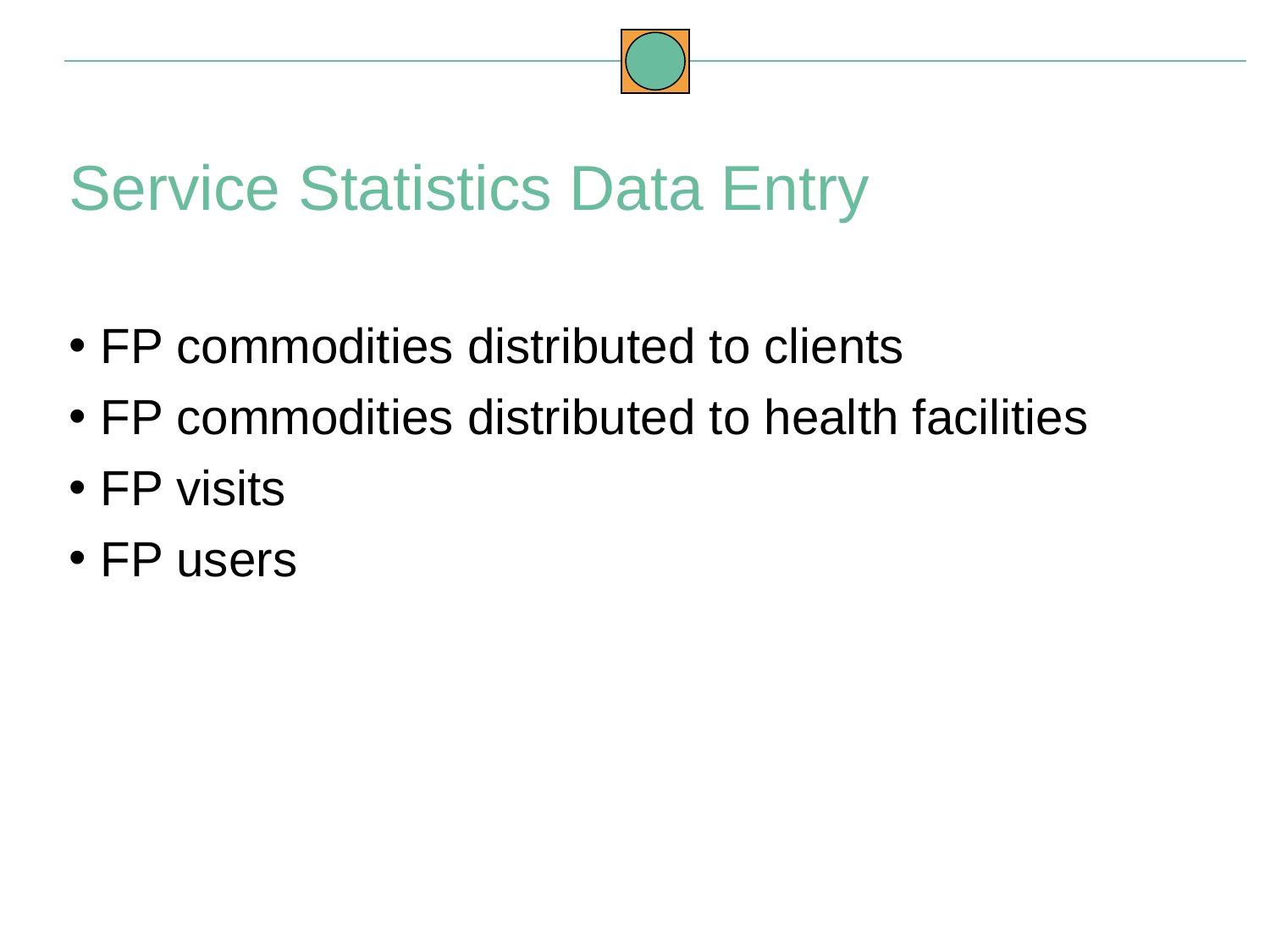

Service Statistics Data Entry
FP commodities distributed to clients
FP commodities distributed to health facilities
FP visits
FP users